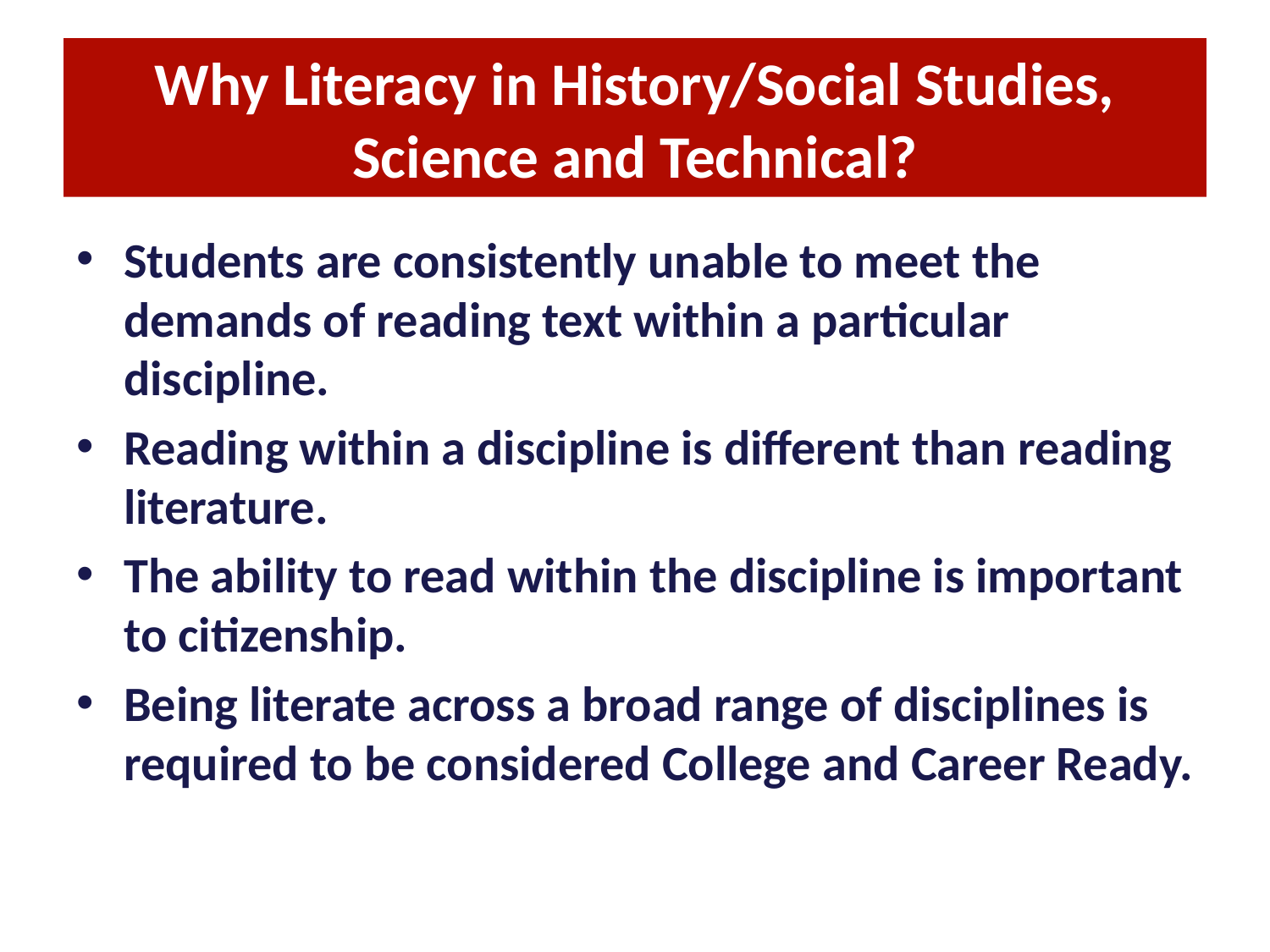

Why Literacy in History/Social Studies, Science and Technical?
Students are consistently unable to meet the demands of reading text within a particular discipline.
Reading within a discipline is different than reading literature.
The ability to read within the discipline is important to citizenship.
Being literate across a broad range of disciplines is required to be considered College and Career Ready.